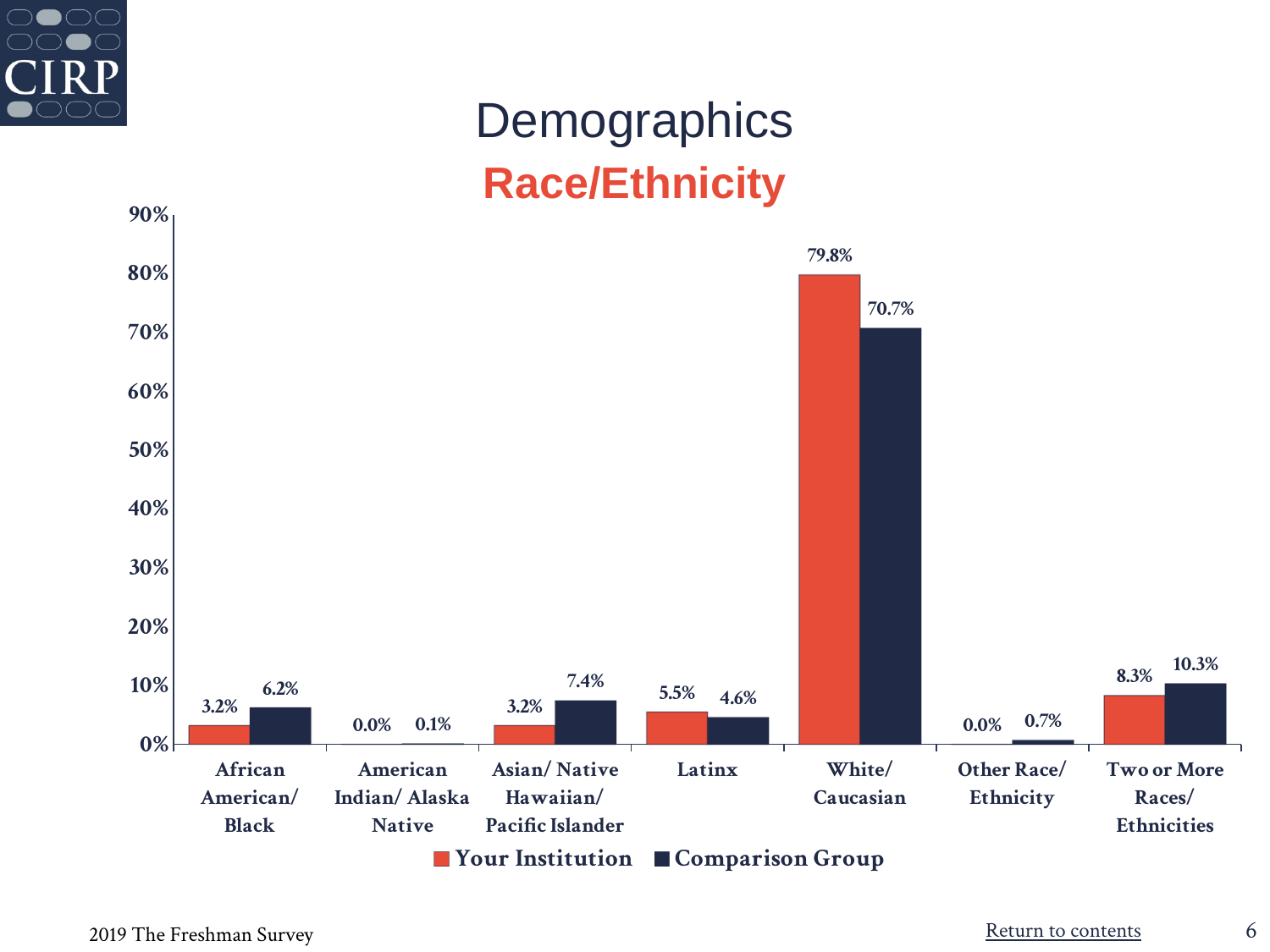

Demographics

### Chart

| Category | Your Institution | Comparison Group |
|---|---|---|
| African American/ Black | 0.032 | 0.062 |
| American Indian/ Alaska Native | 0.0 | 0.001 |
| Asian/ Native Hawaiian/ Pacific Islander | 0.032 | 0.074 |
| Latinx | 0.055 | 0.046 |
| White/ Caucasian | 0.798 | 0.707 |
| Other Race/ Ethnicity | 0.0 | 0.007 |
| Two or More Races/ Ethnicities | 0.083 | 0.103 |
Race/Ethnicity
2019 The Freshman Survey
6
Return to contents
6